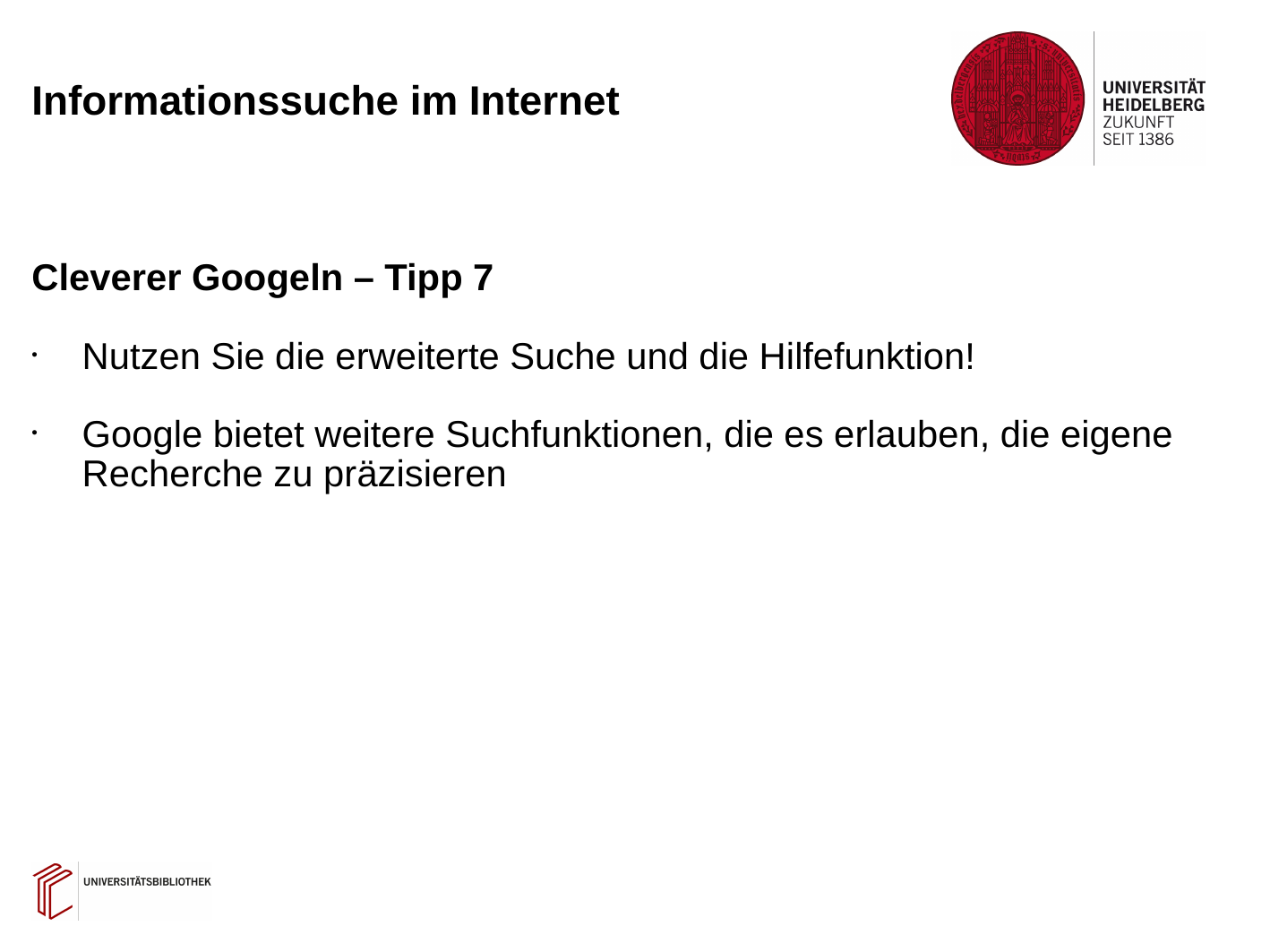

# Informationssuche im Internet
Cleverer Googeln – Tipp 7

Nutzen Sie die erweiterte Suche und die Hilfefunktion!

Google bietet weitere Suchfunktionen, die es erlauben, die eigene Recherche zu präzisieren
30